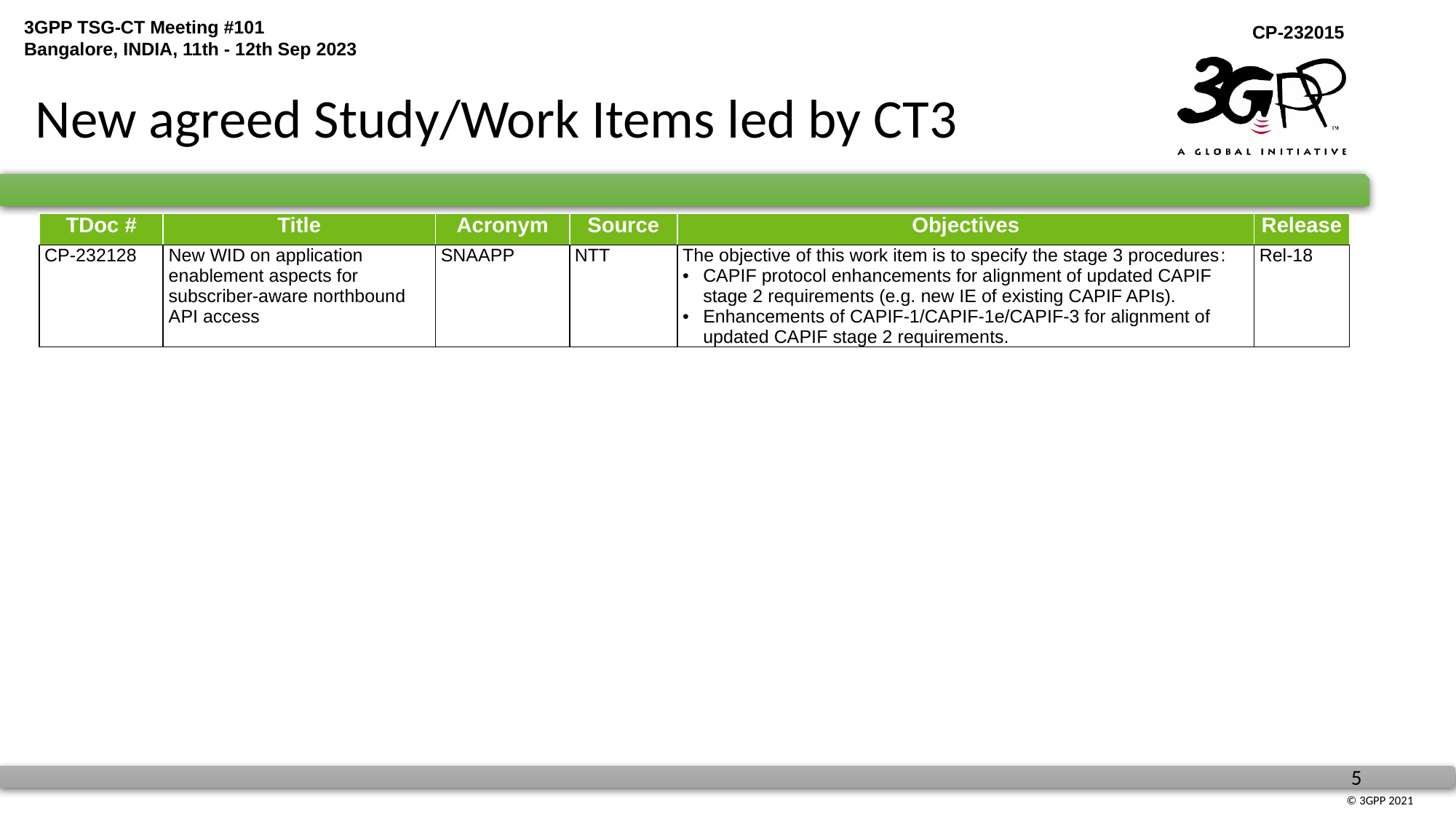

# New agreed Study/Work Items led by CT3
| TDoc # | Title | Acronym | Source | Objectives | Release |
| --- | --- | --- | --- | --- | --- |
| CP-232128 | New WID on application enablement aspects for subscriber-aware northbound API access | SNAAPP | NTT | The objective of this work item is to specify the stage 3 procedures: CAPIF protocol enhancements for alignment of updated CAPIF stage 2 requirements (e.g. new IE of existing CAPIF APIs). Enhancements of CAPIF-1/CAPIF-1e/CAPIF-3 for alignment of updated CAPIF stage 2 requirements. | Rel-18 |